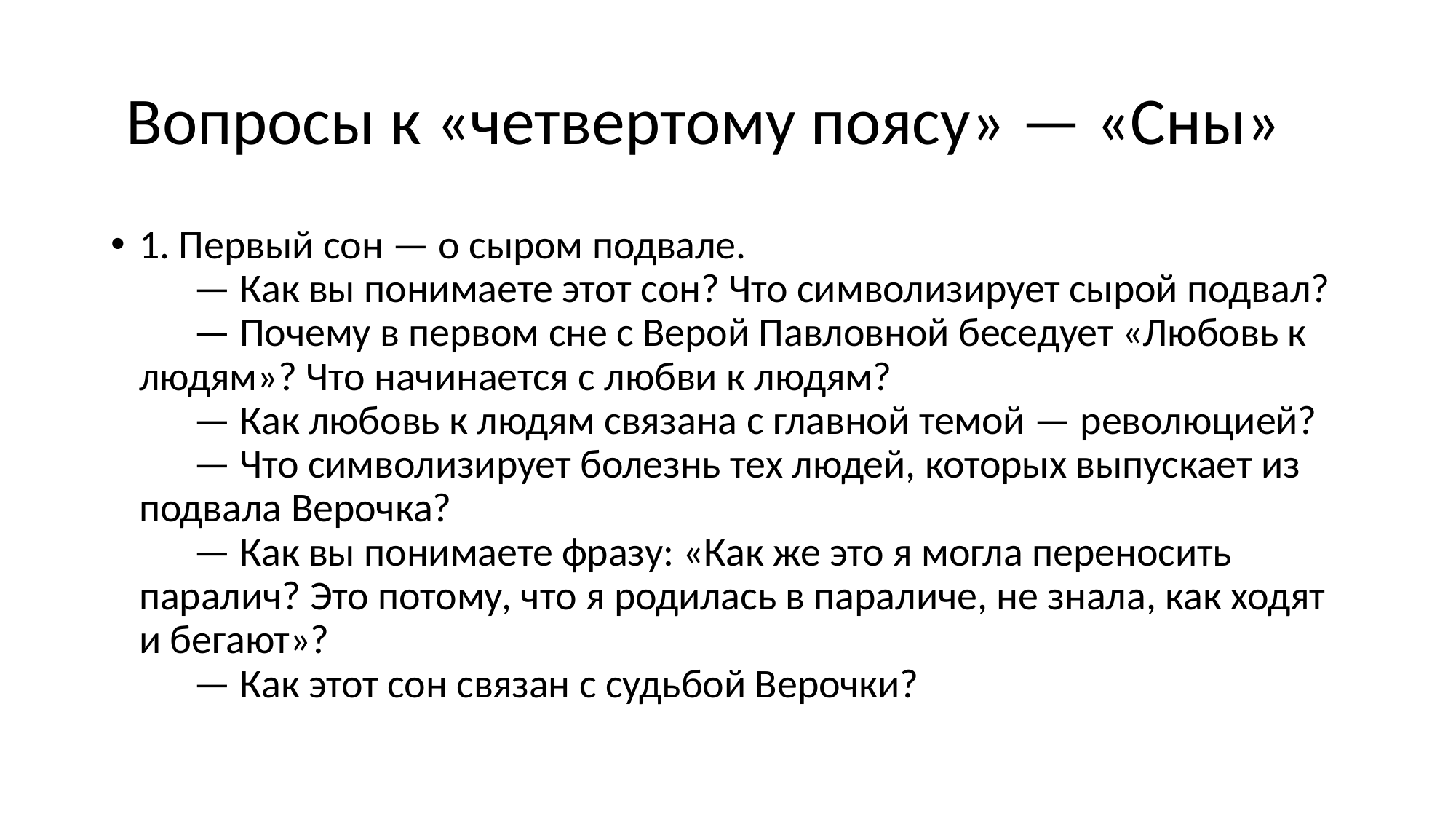

# Вопросы к «четвертому поясу» — «Сны»
1. Первый сон — о сыром подвале.
      — Как вы понимаете этот сон? Что символизирует сырой подвал?
      — Почему в первом сне с Верой Павловной беседует «Любовь к людям»? Что начинается с любви к людям?
      — Как любовь к людям связана с главной темой — революцией?
      — Что символизирует болезнь тех людей, которых выпускает из подвала Верочка?
      — Как вы понимаете фразу: «Как же это я могла переносить паралич? Это потому, что я родилась в параличе, не знала, как ходят и бегают»?
      — Как этот сон связан с судьбой Верочки?